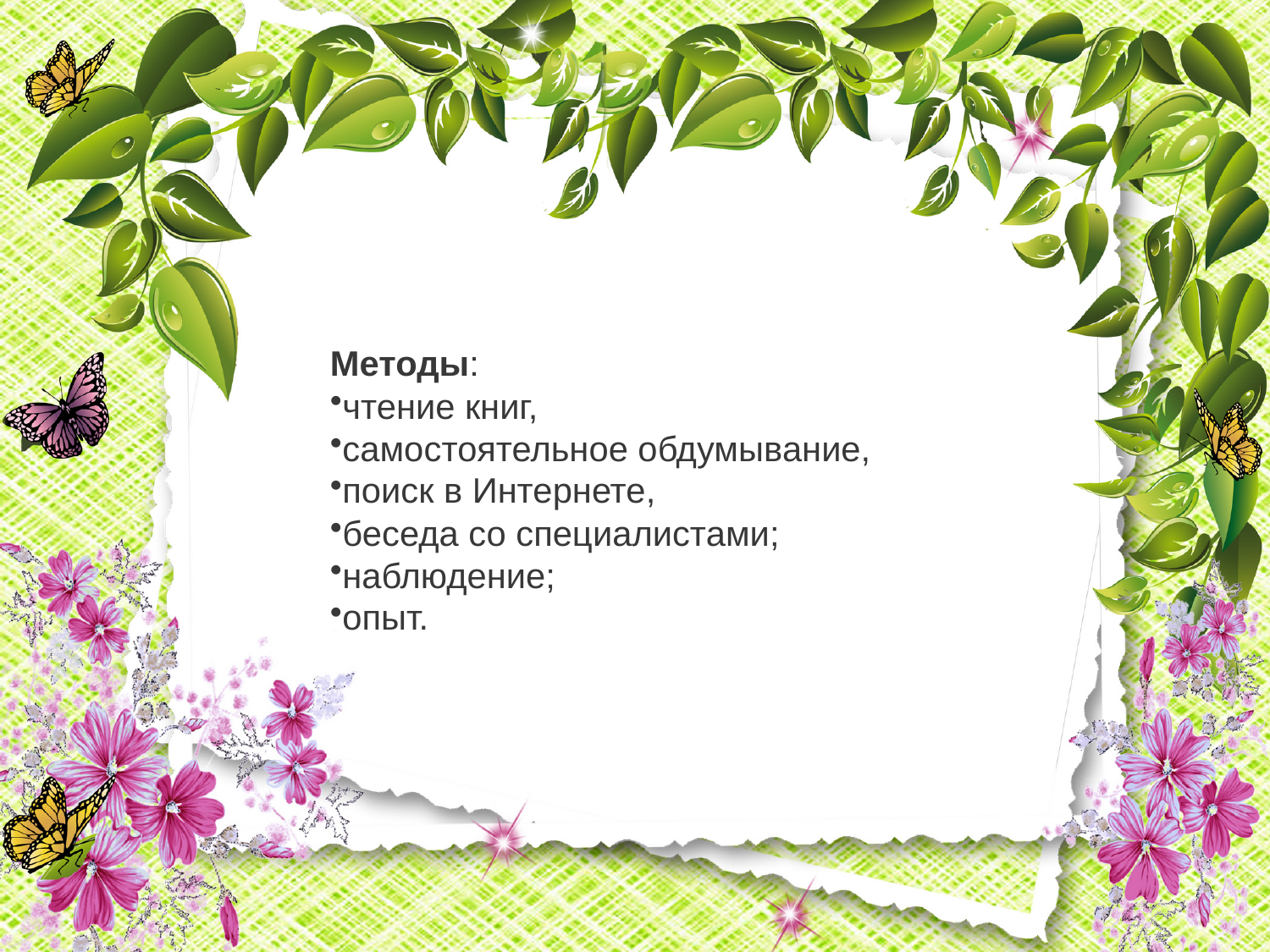

Методы:
чтение книг,
самостоятельное обдумывание,
поиск в Интернете,
беседа со специалистами;
наблюдение;
опыт.